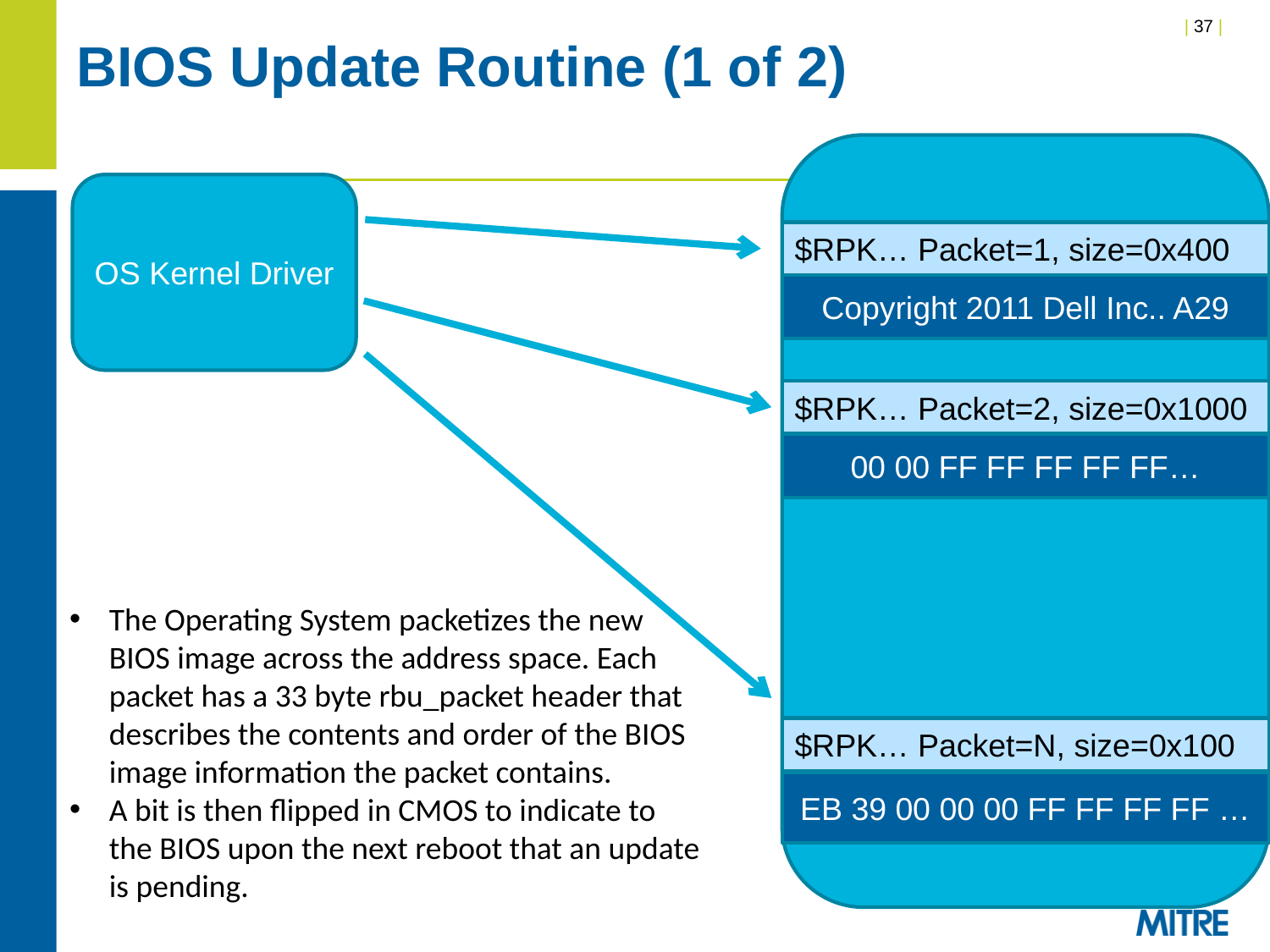

# BIOS Update Routine (1 of 2)

OS Kernel Driver
$RPK… Packet=1, size=0x400
Copyright 2011 Dell Inc.. A29
$RPK… Packet=2, size=0x1000
00 00 FF FF FF FF FF…
The Operating System packetizes the new BIOS image across the address space. Each packet has a 33 byte rbu_packet header that describes the contents and order of the BIOS image information the packet contains.
A bit is then flipped in CMOS to indicate to the BIOS upon the next reboot that an update is pending.

$RPK… Packet=N, size=0x100
EB 39 00 00 00 FF FF FF FF …